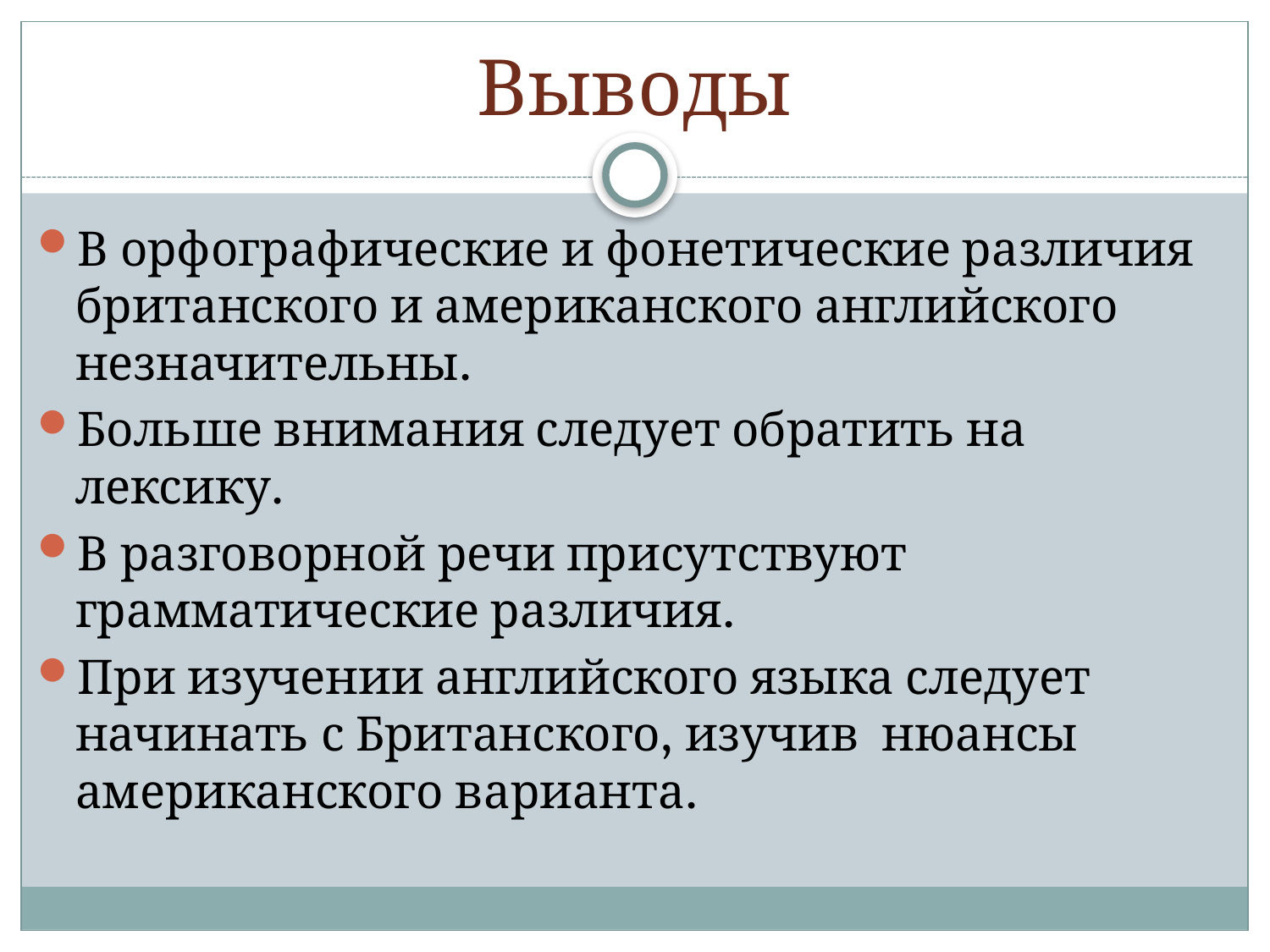

# Выводы
В орфографические и фонетические различия британского и американского английского незначительны.
Больше внимания следует обратить на лексику.
В разговорной речи присутствуют грамматические различия.
При изучении английского языка следует начинать с Британского, изучив  нюансы американского варианта.